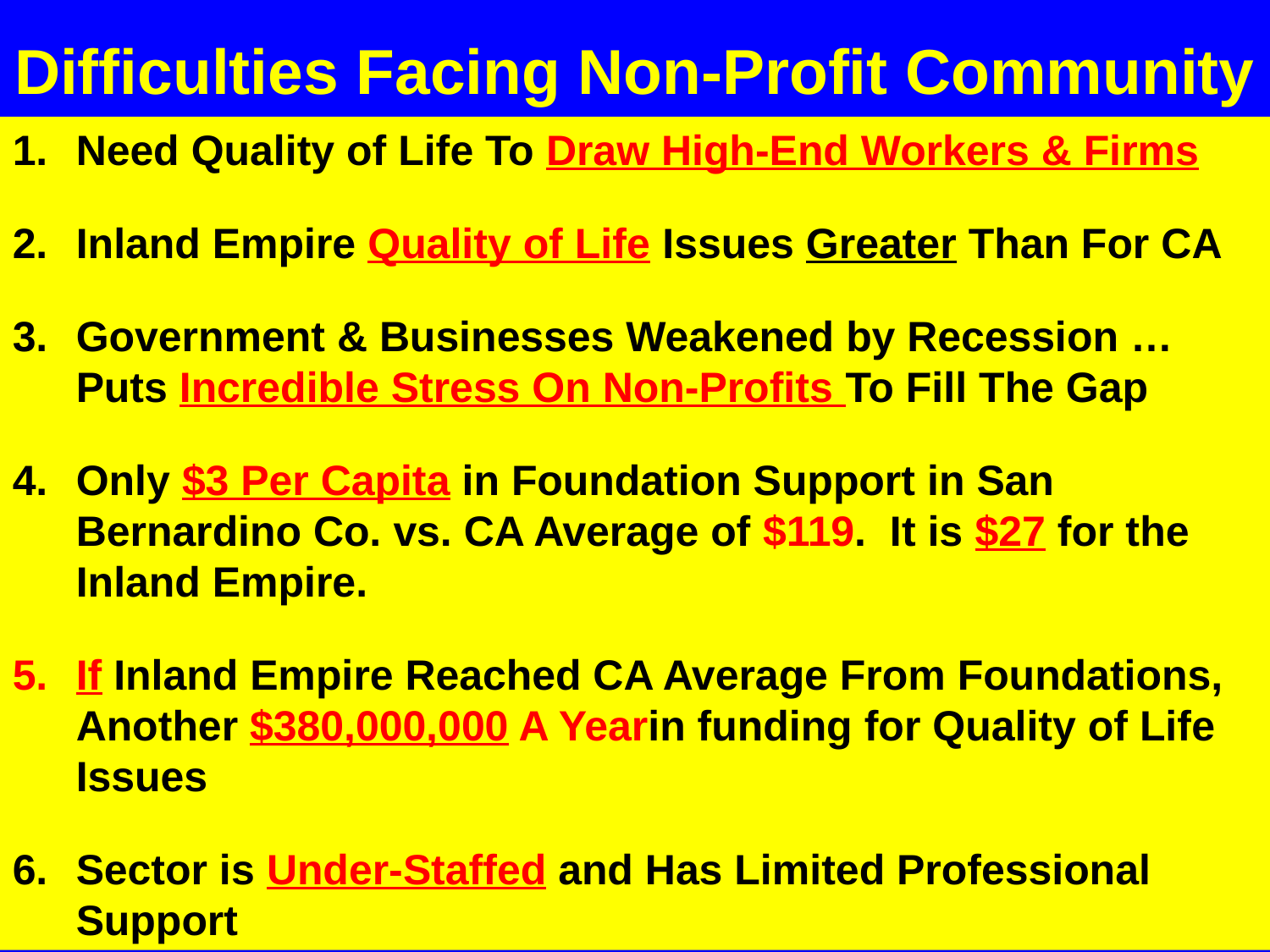

# Difficulties Facing Non-Profit Community
Need Quality of Life To Draw High-End Workers & Firms
Inland Empire Quality of Life Issues Greater Than For CA
Government & Businesses Weakened by Recession … Puts Incredible Stress On Non-Profits To Fill The Gap
Only $3 Per Capita in Foundation Support in San Bernardino Co. vs. CA Average of $119.  It is $27 for the Inland Empire.
If Inland Empire Reached CA Average From Foundations, Another $380,000,000 A Yearin funding for Quality of Life Issues
Sector is Under-Staffed and Has Limited Professional Support